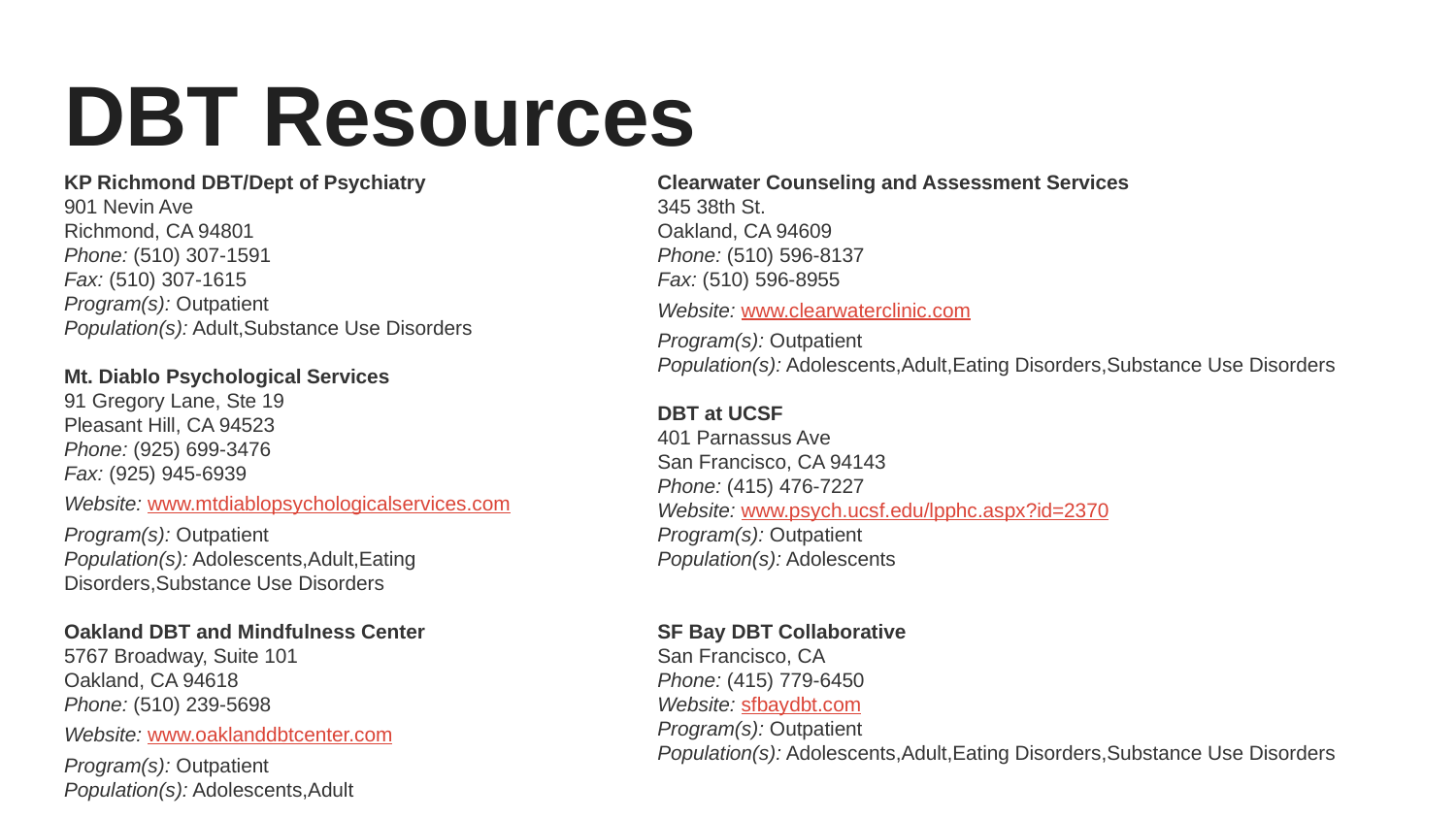

# DBT Resources
KP Richmond DBT/Dept of Psychiatry
901 Nevin Ave
Richmond, CA 94801
Phone: (510) 307-1591
Fax: (510) 307-1615
Program(s): Outpatient
Population(s): Adult,Substance Use Disorders

Mt. Diablo Psychological Services
91 Gregory Lane, Ste 19
Pleasant Hill, CA 94523
Phone: (925) 699-3476
Fax: (925) 945-6939
Website: www.mtdiablopsychologicalservices.com
Program(s): Outpatient
Population(s): Adolescents,Adult,Eating Disorders,Substance Use Disorders

Oakland DBT and Mindfulness Center
5767 Broadway, Suite 101
Oakland, CA 94618
Phone: (510) 239-5698
Website: www.oaklanddbtcenter.com
Program(s): Outpatient
Population(s): Adolescents,Adult
Clearwater Counseling and Assessment Services
345 38th St.
Oakland, CA 94609
Phone: (510) 596-8137
Fax: (510) 596-8955
Website: www.clearwaterclinic.com
Program(s): Outpatient
Population(s): Adolescents,Adult,Eating Disorders,Substance Use Disorders

DBT at UCSF
401 Parnassus Ave
San Francisco, CA 94143
Phone: (415) 476-7227
Website: www.psych.ucsf.edu/lpphc.aspx?id=2370
Program(s): Outpatient
Population(s): Adolescents

SF Bay DBT Collaborative
San Francisco, CA
Phone: (415) 779-6450
Website: sfbaydbt.com
Program(s): Outpatient
Population(s): Adolescents,Adult,Eating Disorders,Substance Use Disorders